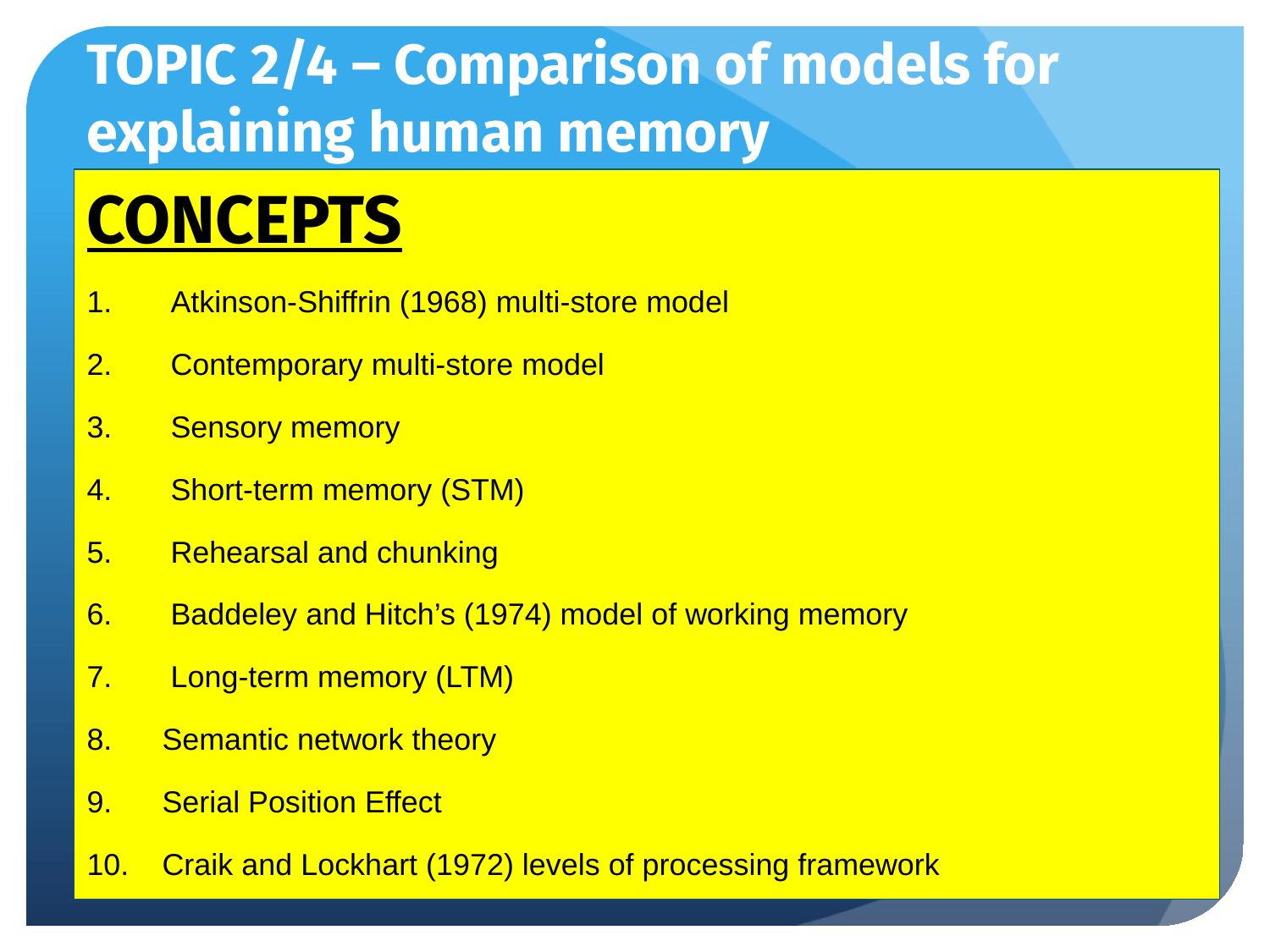

# TOPIC 2/4 – Comparison of models for explaining human memory

CONCEPTS
 Atkinson-Shiffrin (1968) multi-store model
 Contemporary multi-store model
 Sensory memory
 Short-term memory (STM)
 Rehearsal and chunking
 Baddeley and Hitch’s (1974) model of working memory
 Long-term memory (LTM)
Semantic network theory
Serial Position Effect
Craik and Lockhart (1972) levels of processing framework